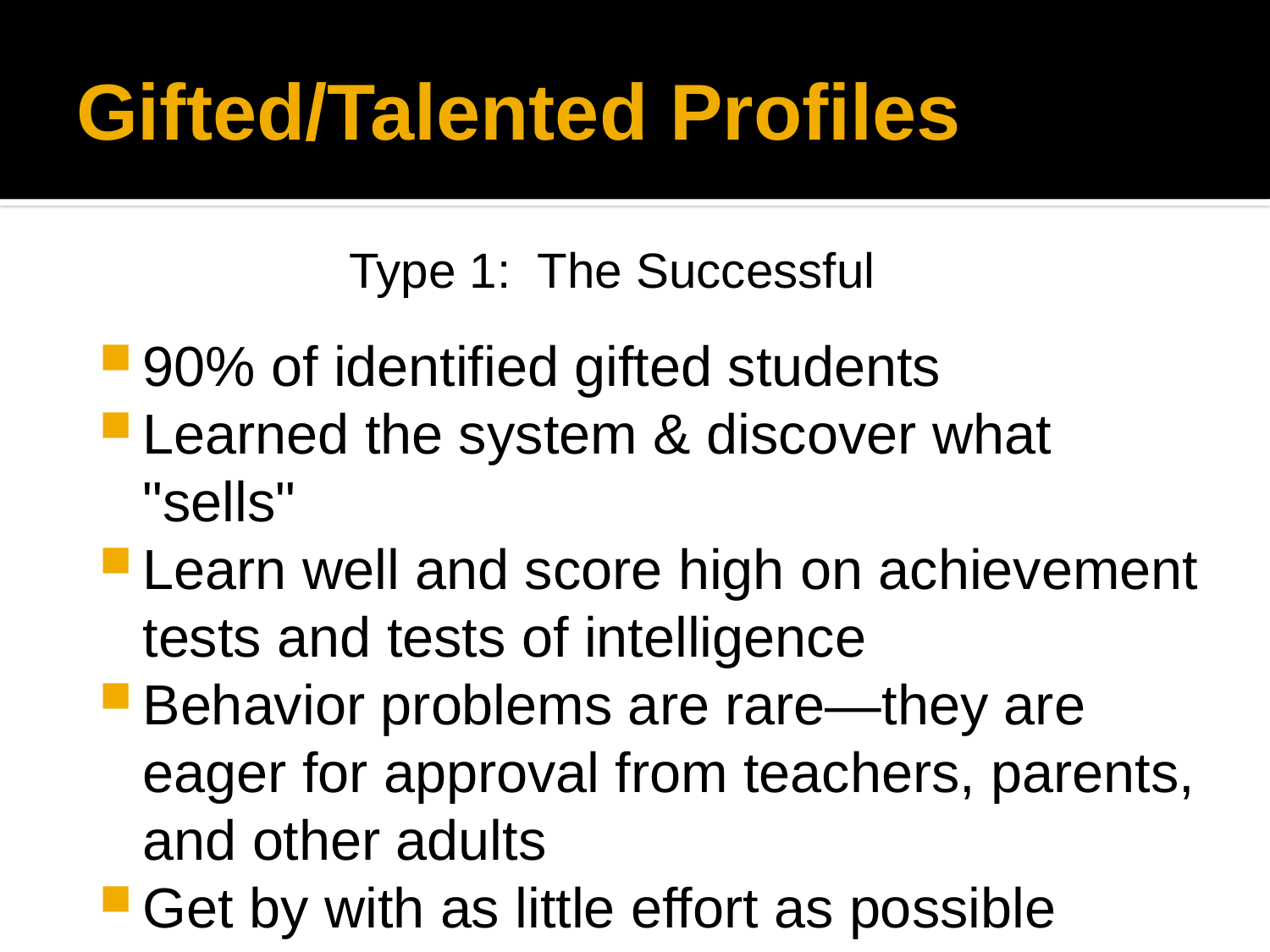

# Gifted/Talented Profiles
Type 1:  The Successful
90% of identified gifted students
Learned the system & discover what "sells"
Learn well and score high on achievement tests and tests of intelligence
Behavior problems are rare—they are eager for approval from teachers, parents, and other adults
Get by with as little effort as possible